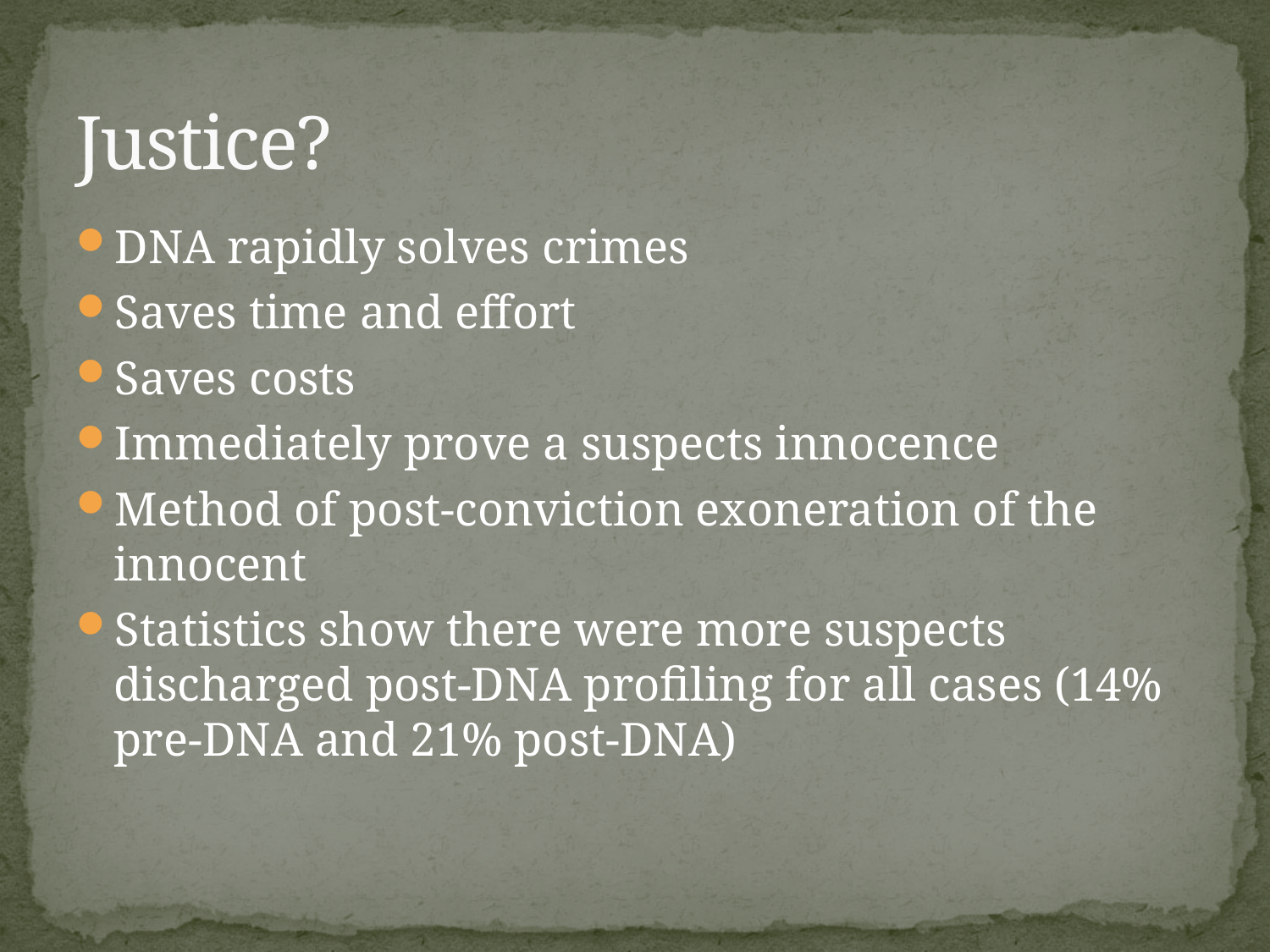

# Justice?
DNA rapidly solves crimes
Saves time and effort
Saves costs
Immediately prove a suspects innocence
Method of post-conviction exoneration of the innocent
Statistics show there were more suspects discharged post-DNA profiling for all cases (14% pre-DNA and 21% post-DNA)